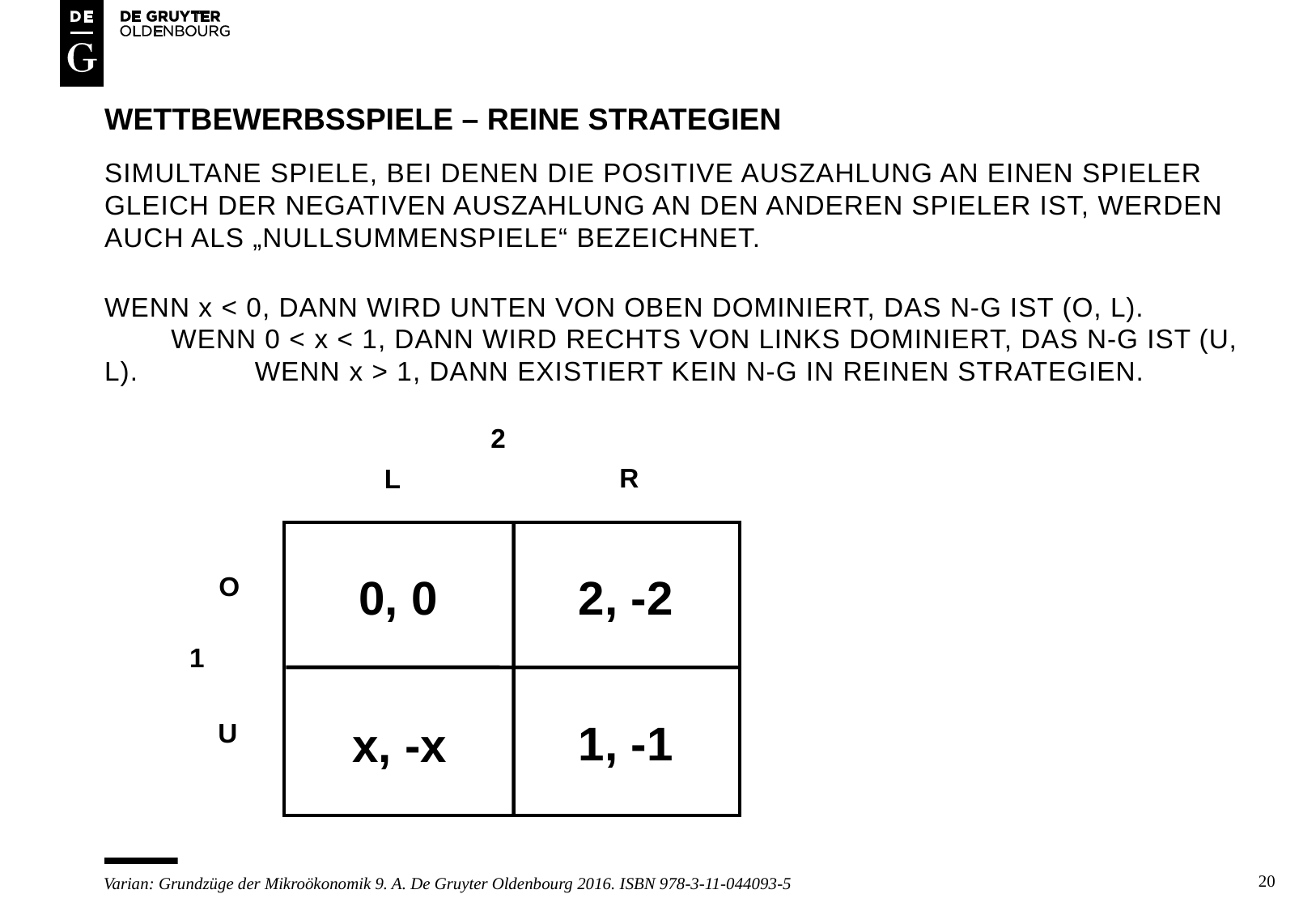

# WETTBEWERBSSPIELE – reine strategien
Simultane spiele, bei denen die positive auszahlung an einen spieler gleich der negativen auszahlung an den anderen spieler ist, werden auch als „nullsummenspiele“ bezeichnet.
Wenn x < 0, dann wird unten von oben dominiert, das n-g ist (o, l).                      wenn 0 < x < 1, dann wird rechts von links dominiert, das n-g ist (u, L).              Wenn x > 1, dann existiert kein n-g in reinen strategien.

2

R
L

0, 0
2, -2
O
1
1, -1
x, -x
U
20
Varian: Grundzüge der Mikroökonomik 9. A. De Gruyter Oldenbourg 2016. ISBN 978-3-11-044093-5